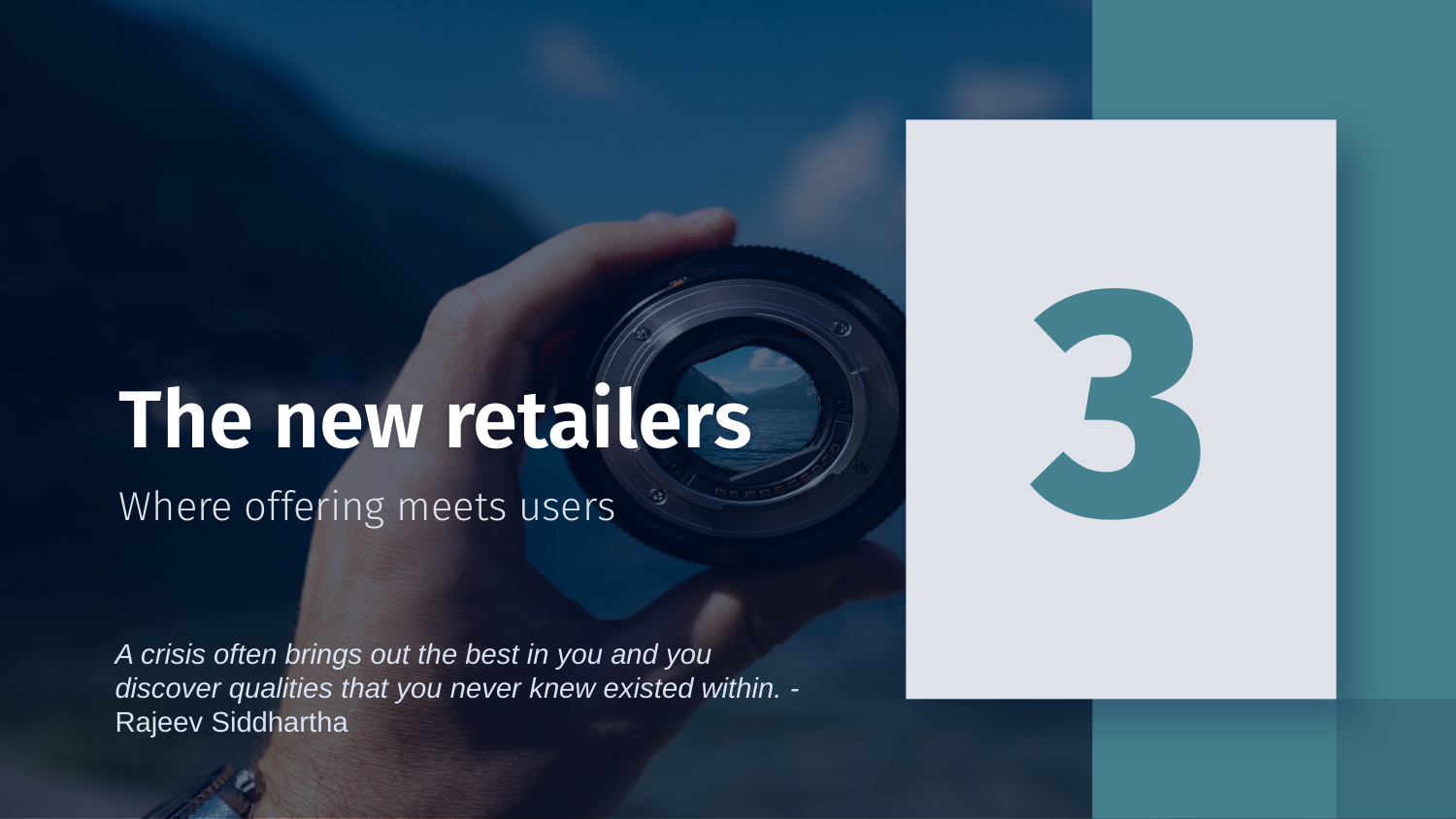

3
# The new retailers
Where offering meets users
A crisis often brings out the best in you and you discover qualities that you never knew existed within. - Rajeev Siddhartha